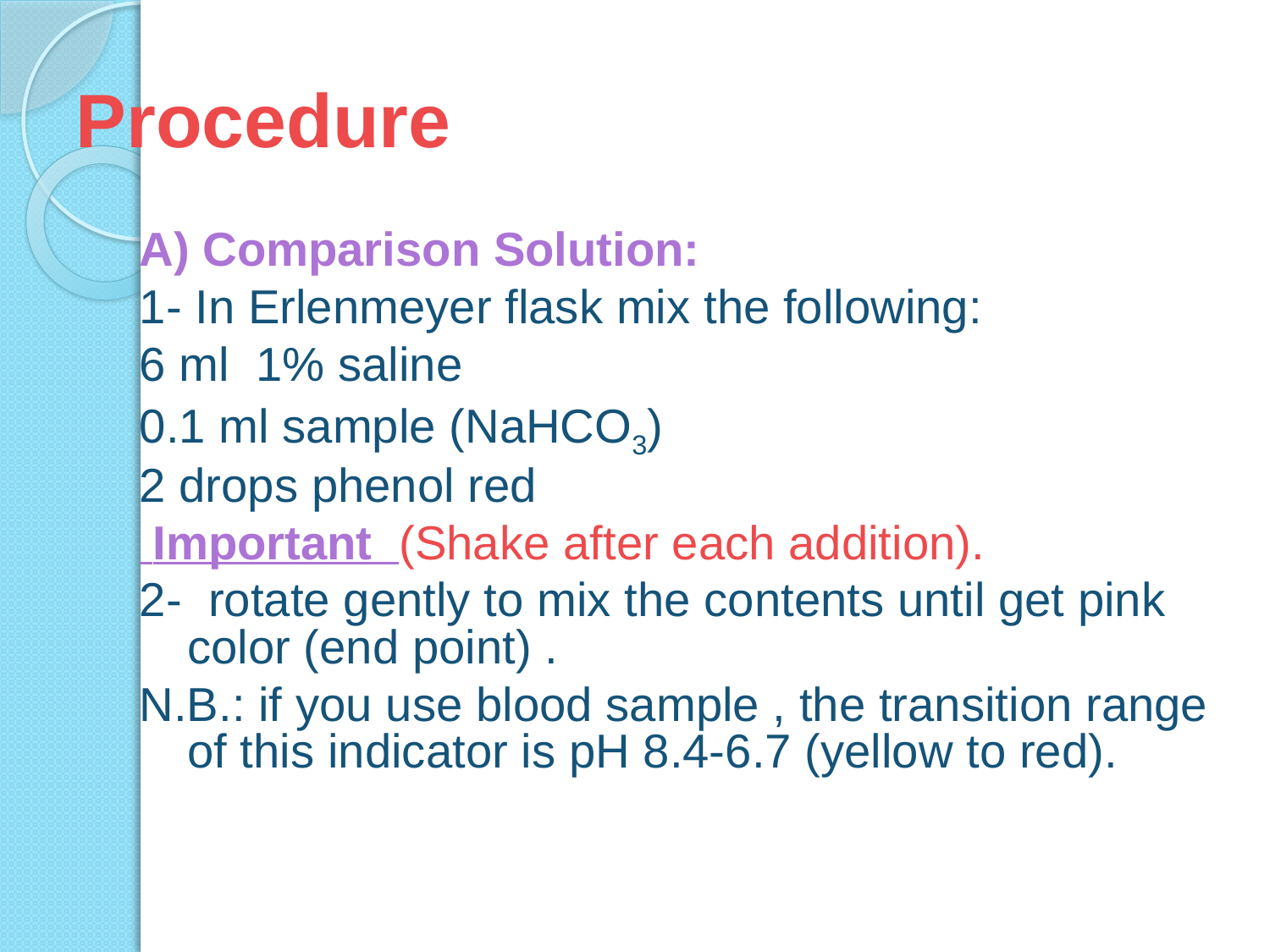

# Procedure
A) Comparison Solution:
1- In Erlenmeyer flask mix the following:
6 ml  1% saline
0.1 ml sample (NaHCO3)
2 drops phenol red
 Important  (Shake after each addition).
2-  rotate gently to mix the contents until get pink color (end point) .
N.B.: if you use blood sample , the transition range of this indicator is pH 8.4-6.7 (yellow to red).